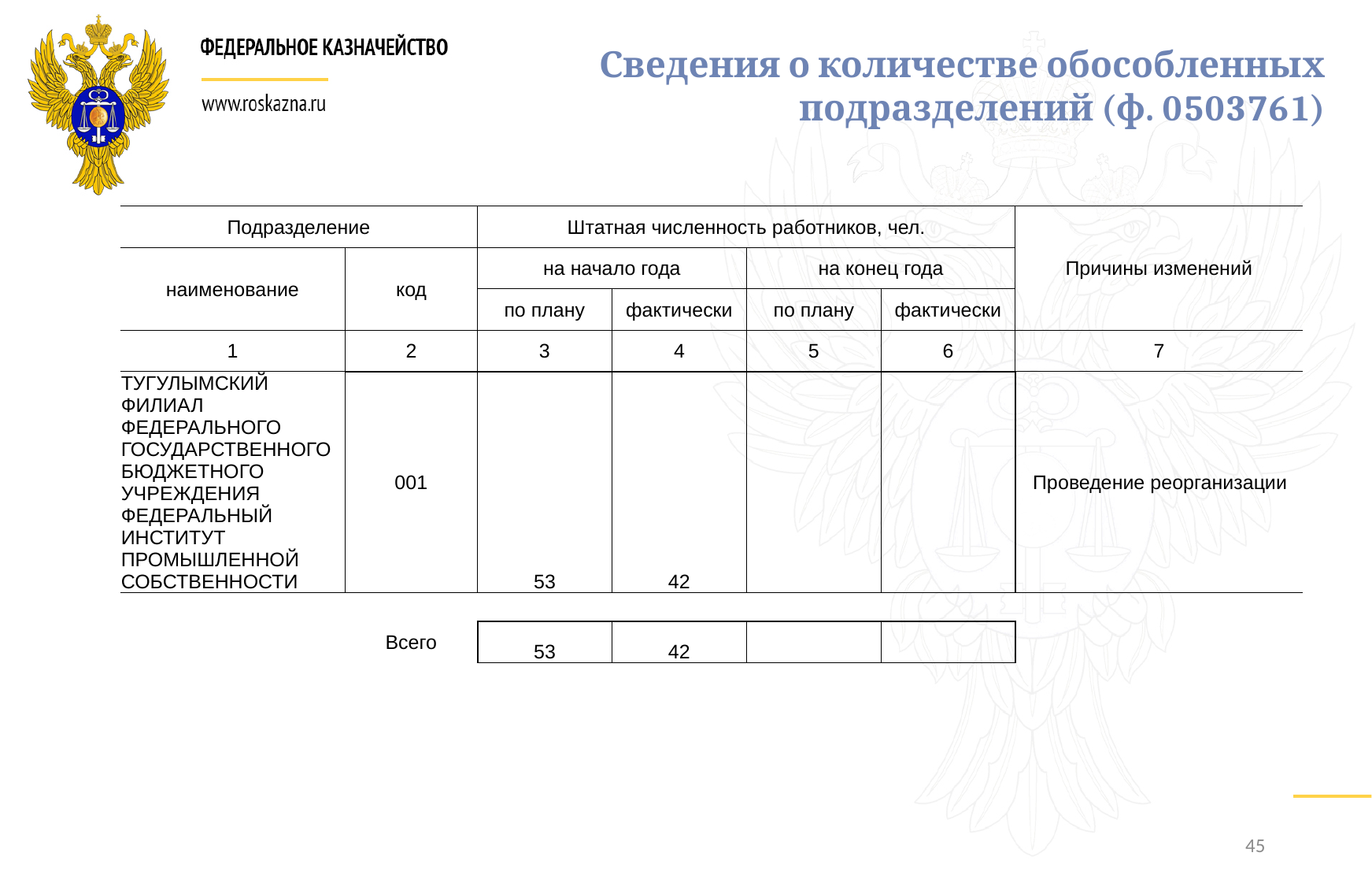

Сведения о количестве обособленных подразделений (ф. 0503761)
| Подразделение |  | Штатная численность работников, чел. |  |  |  | Причины изменений |
| --- | --- | --- | --- | --- | --- | --- |
| наименование | код | на начало года |  | на конец года |  |  |
|  |  | по плану | фактически | по плану | фактически |  |
| 1 | 2 | 3 | 4 | 5 | 6 | 7 |
| ТУГУЛЫМСКИЙ ФИЛИАЛ ФЕДЕРАЛЬНОГО ГОСУДАРСТВЕННОГО БЮДЖЕТНОГО УЧРЕЖДЕНИЯ ФЕДЕРАЛЬНЫЙ ИНСТИТУТ ПРОМЫШЛЕННОЙ СОБСТВЕННОСТИ | 001 | 53 | 42 |  |  | Проведение реорганизации |
|  |  |  |  |  |  |  |
|  | Всего | 53 | 42 |  |  |  |
45